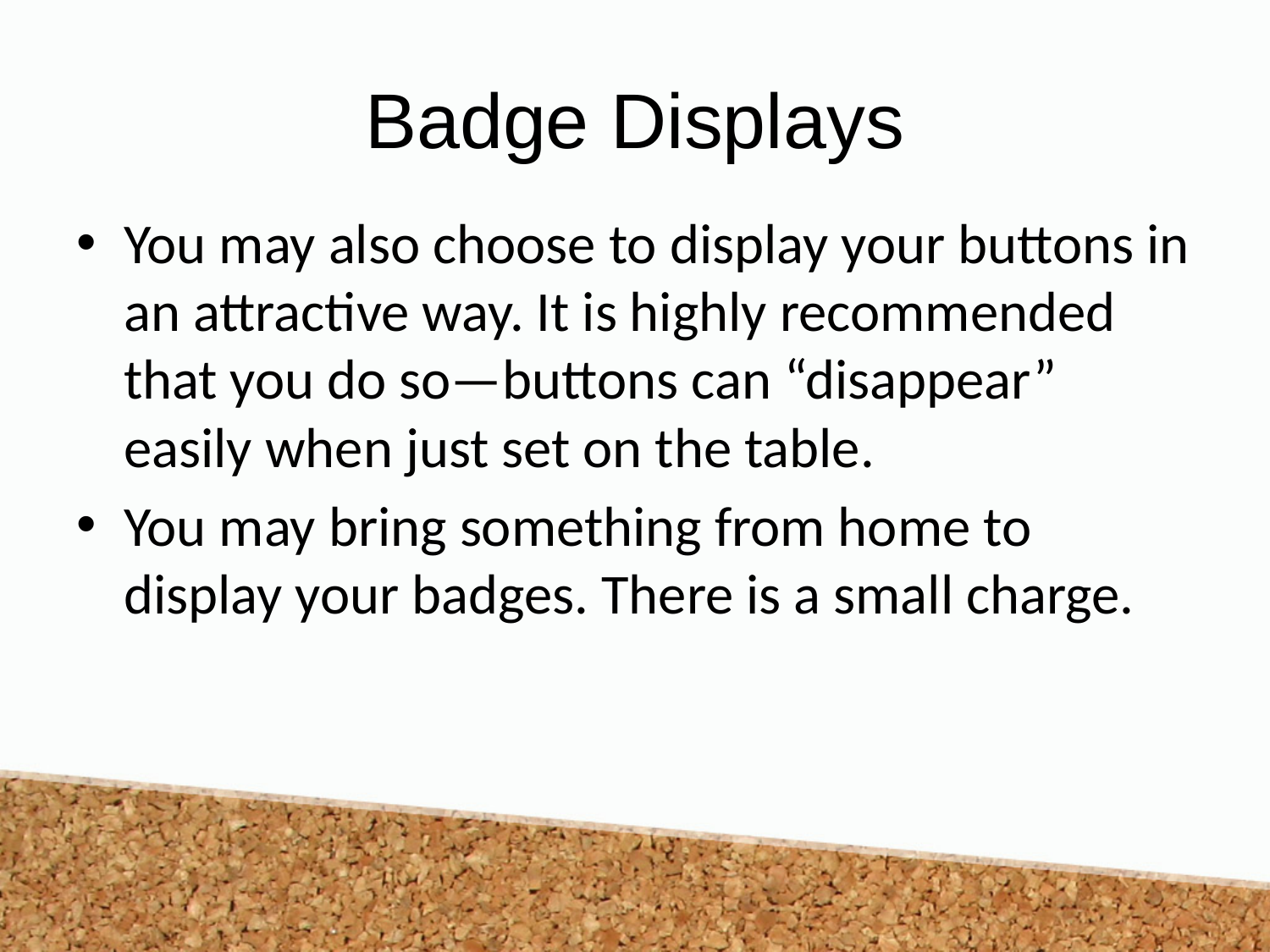

# Badge Displays
You may also choose to display your buttons in an attractive way. It is highly recommended that you do so—buttons can “disappear” easily when just set on the table.
You may bring something from home to display your badges. There is a small charge.